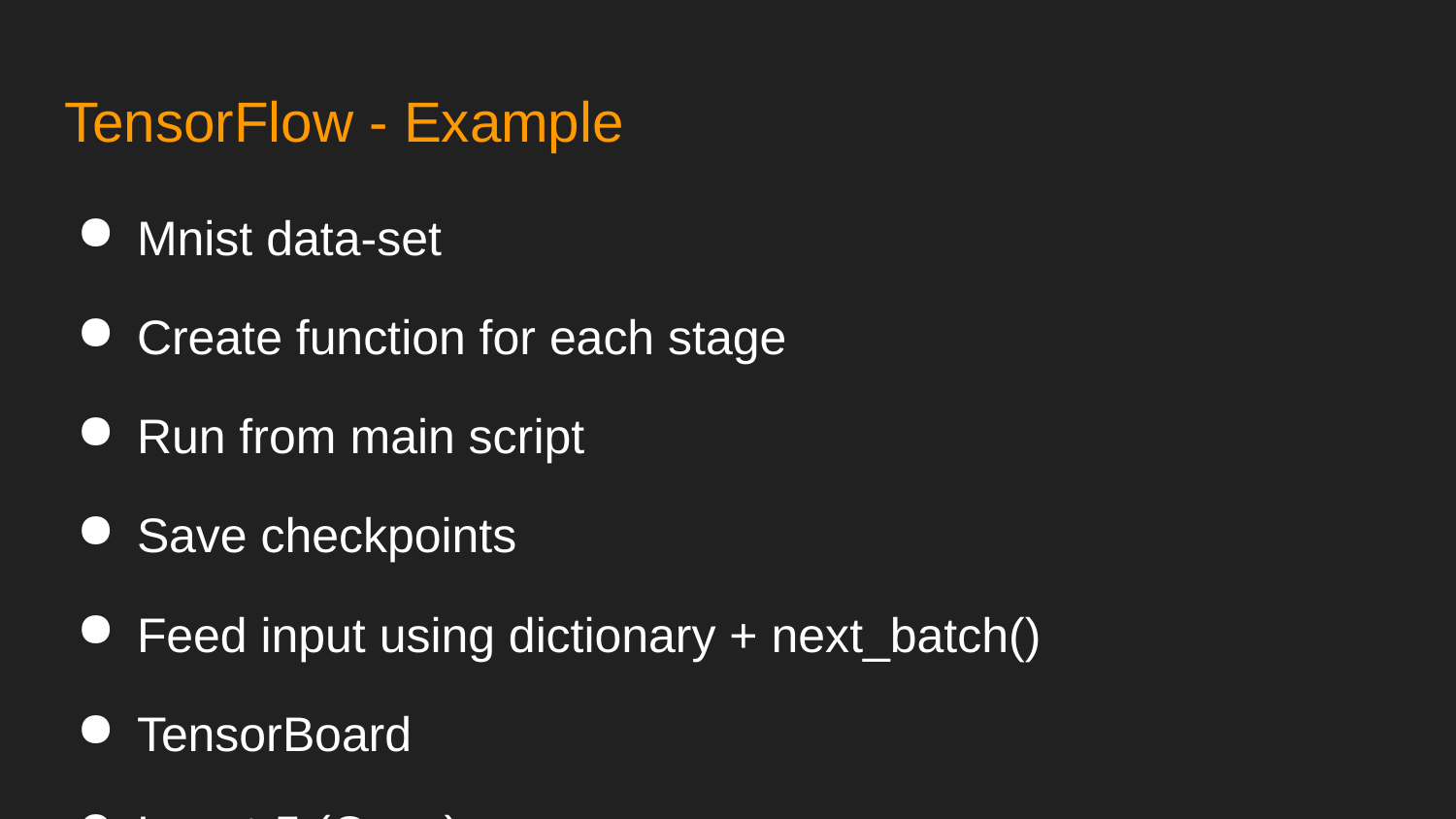

# TensorFlow - Example
Mnist data-set
Create function for each stage
Run from main script
Save checkpoints
Feed input using dictionary + next_batch()
TensorBoard
Lenet-5 (Conv)
In order to run tensorflow: Unsetenv LD_LIBRARY_PATH